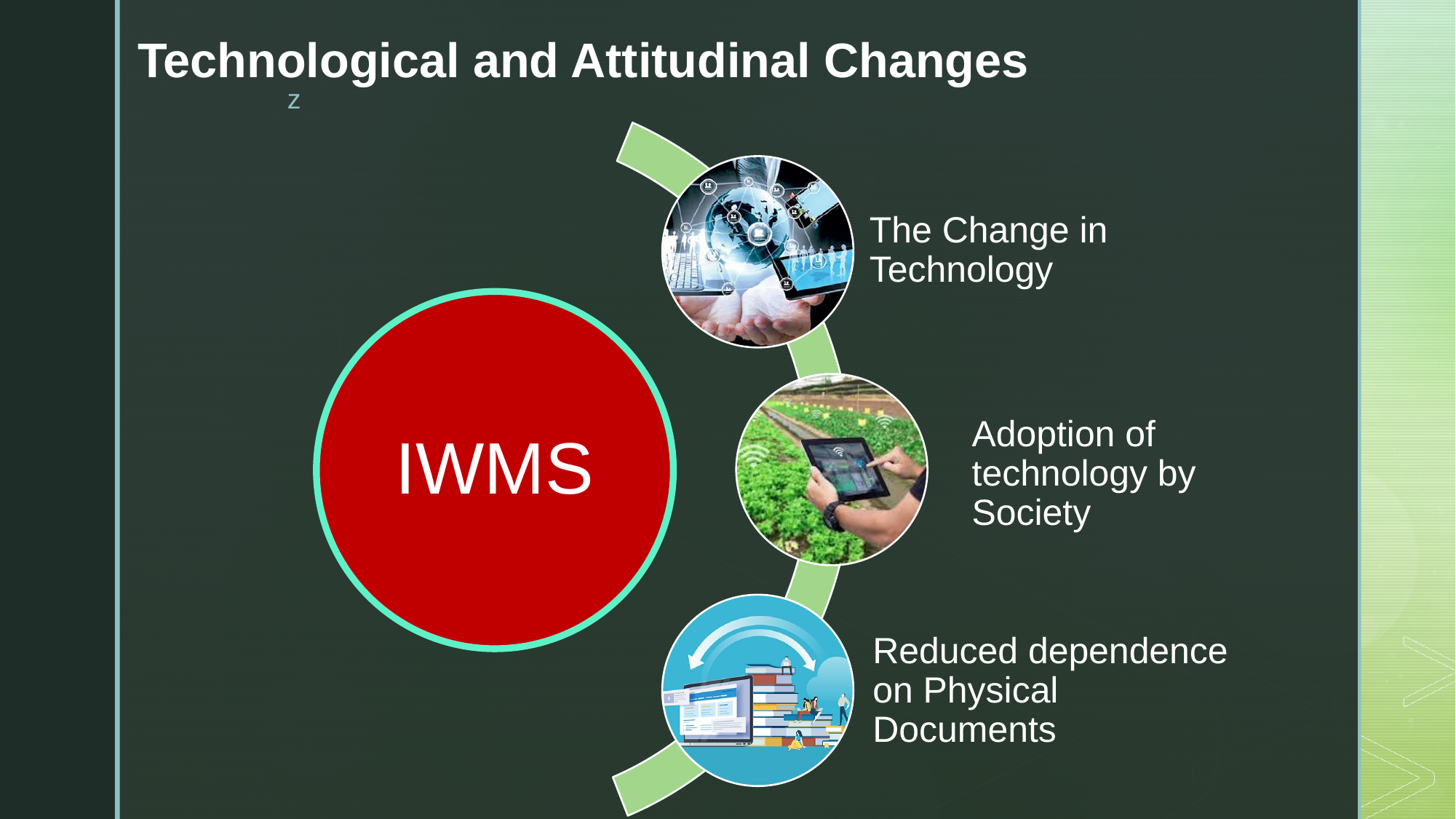

# Technological and Attitudinal Changes
IWMS
The Change in Technology
Adoption of technology by Society
Reduced dependence on Physical Documents